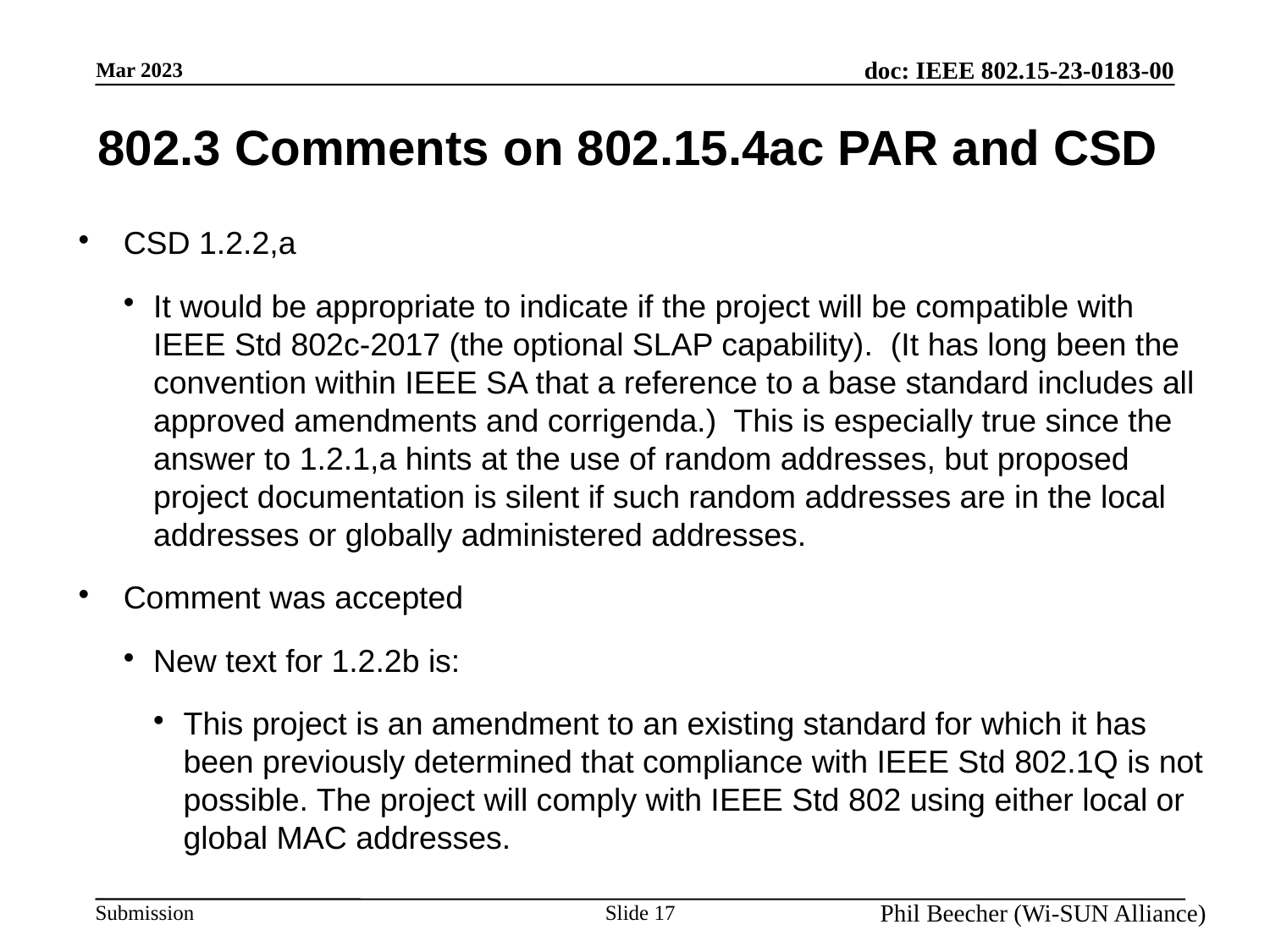

802.3 Comments on 802.15.4ac PAR and CSD
CSD 1.2.2,a
It would be appropriate to indicate if the project will be compatible with IEEE Std 802c-2017 (the optional SLAP capability).  (It has long been the convention within IEEE SA that a reference to a base standard includes all approved amendments and corrigenda.)  This is especially true since the answer to 1.2.1,a hints at the use of random addresses, but proposed project documentation is silent if such random addresses are in the local addresses or globally administered addresses.
Comment was accepted
New text for 1.2.2b is:
This project is an amendment to an existing standard for which it has been previously determined that compliance with IEEE Std 802.1Q is not possible. The project will comply with IEEE Std 802 using either local or global MAC addresses.
Slide 17